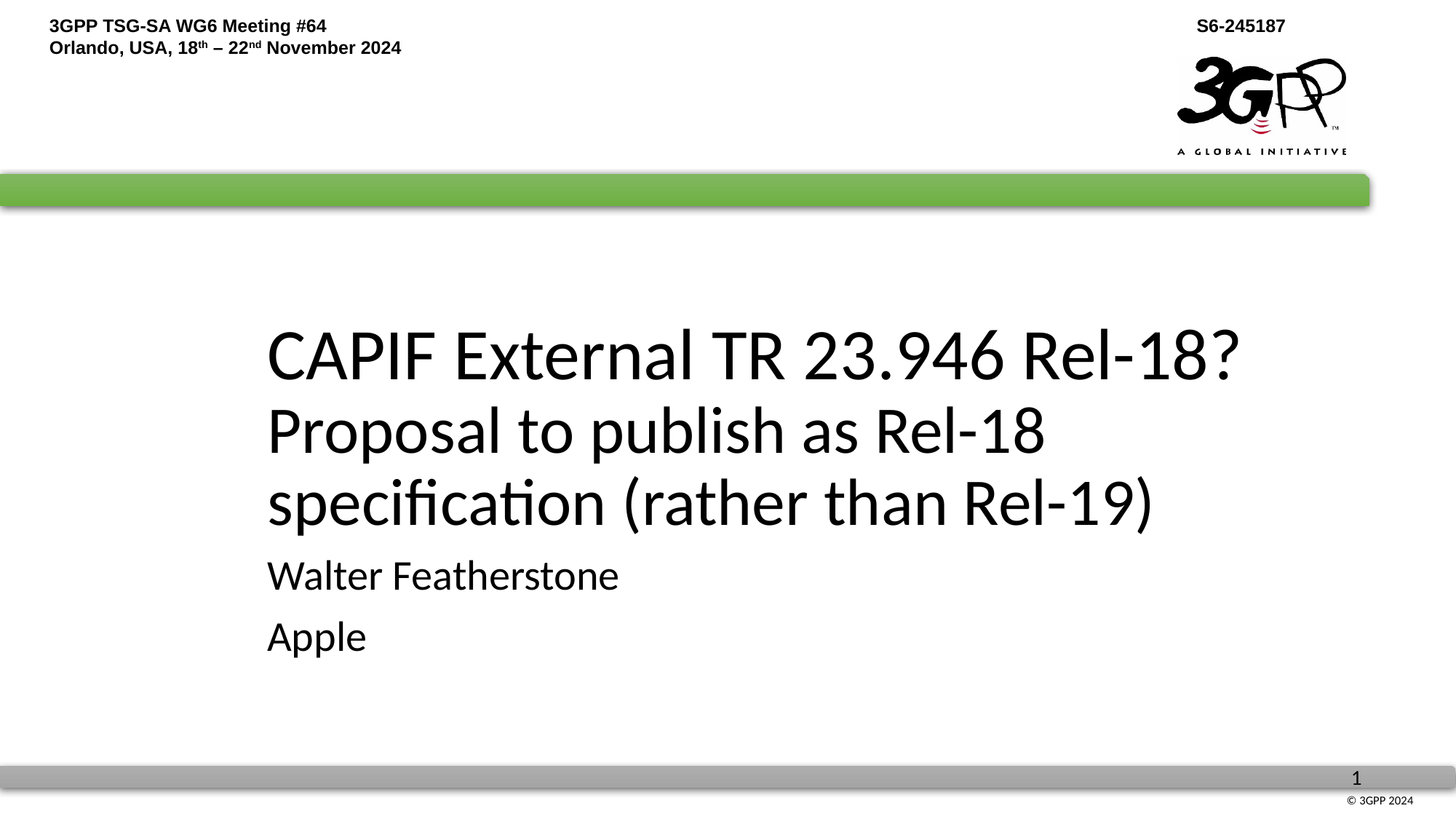

# CAPIF External TR 23.946 Rel-18? Proposal to publish as Rel-18 specification (rather than Rel-19)
Walter Featherstone
Apple